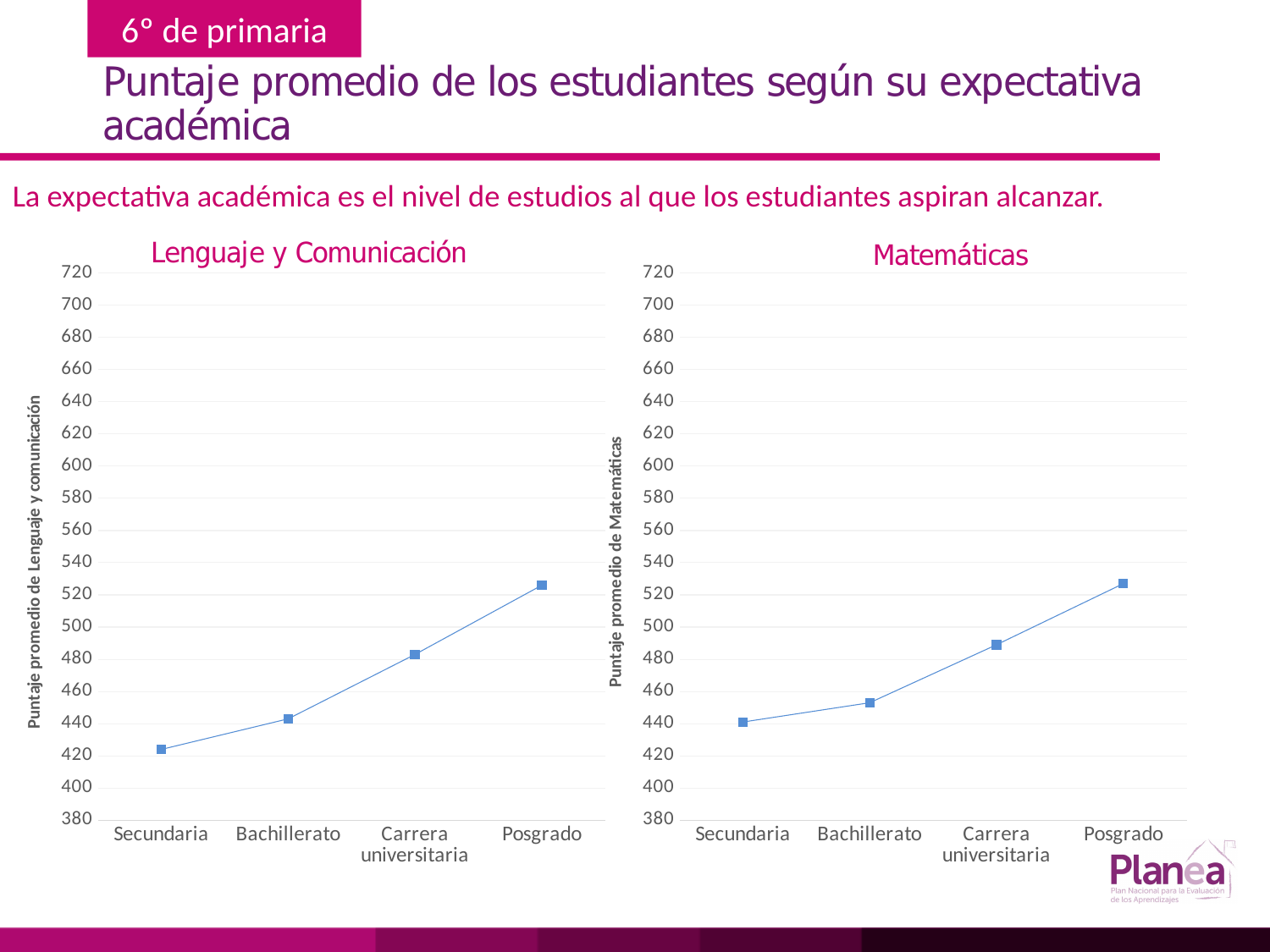

# Puntaje promedio de los estudiantes según su expectativa académica

La expectativa académica es el nivel de estudios al que los estudiantes aspiran alcanzar.
Lenguaje y Comunicación
Matemáticas

### Chart

| Category |  |
|---|---|
| Secundaria | 424.0 |
| Bachillerato | 443.0 |
| Carrera universitaria | 483.0 |
| Posgrado | 526.0 |

### Chart

| Category |  |
|---|---|
| Secundaria | 441.0 |
| Bachillerato | 453.0 |
| Carrera universitaria | 489.0 |
| Posgrado | 527.0 |